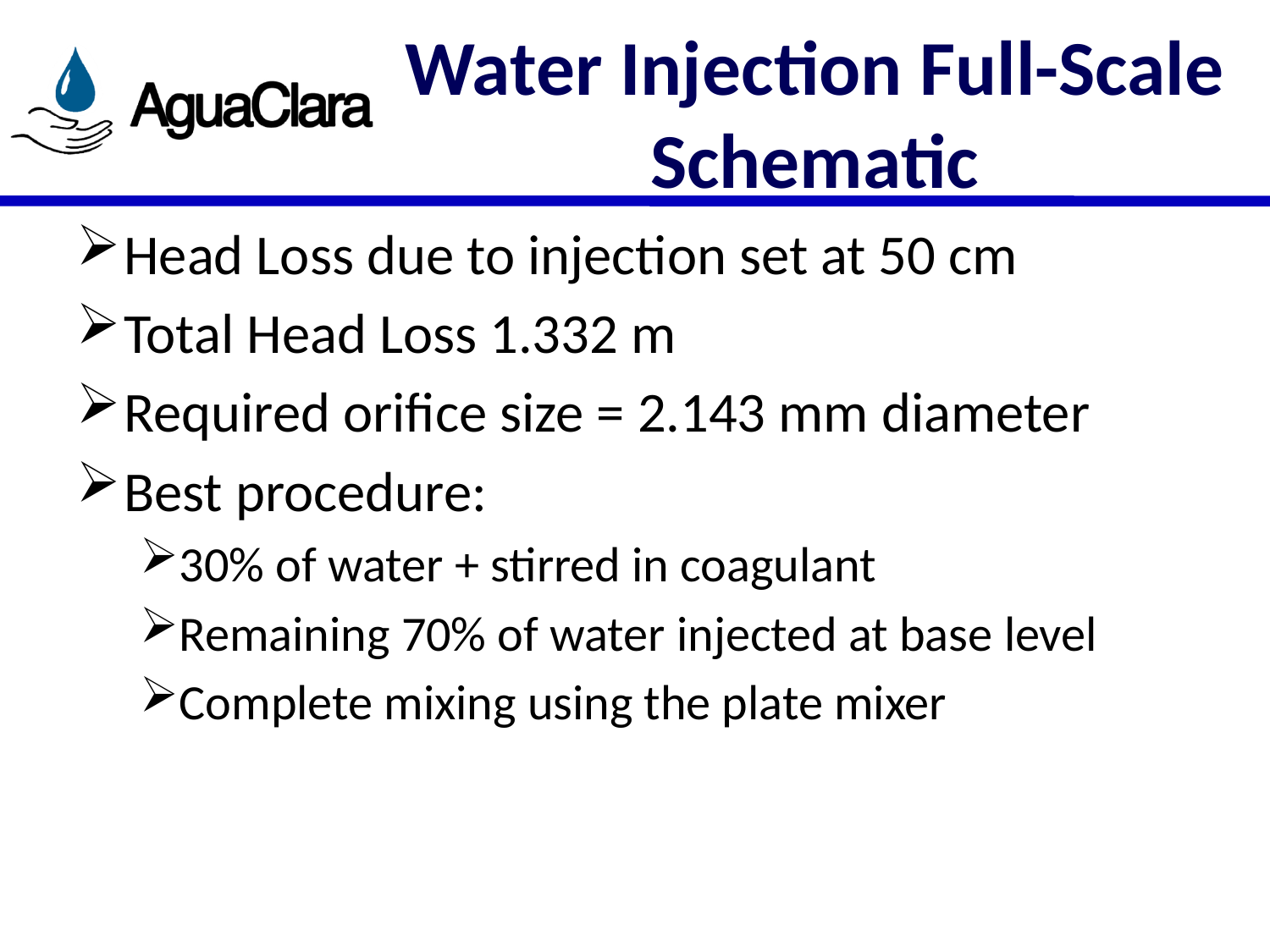

# Water Injection Full-Scale Schematic
Head Loss due to injection set at 50 cm
Total Head Loss 1.332 m
Required orifice size = 2.143 mm diameter
Best procedure:
30% of water + stirred in coagulant
Remaining 70% of water injected at base level
Complete mixing using the plate mixer